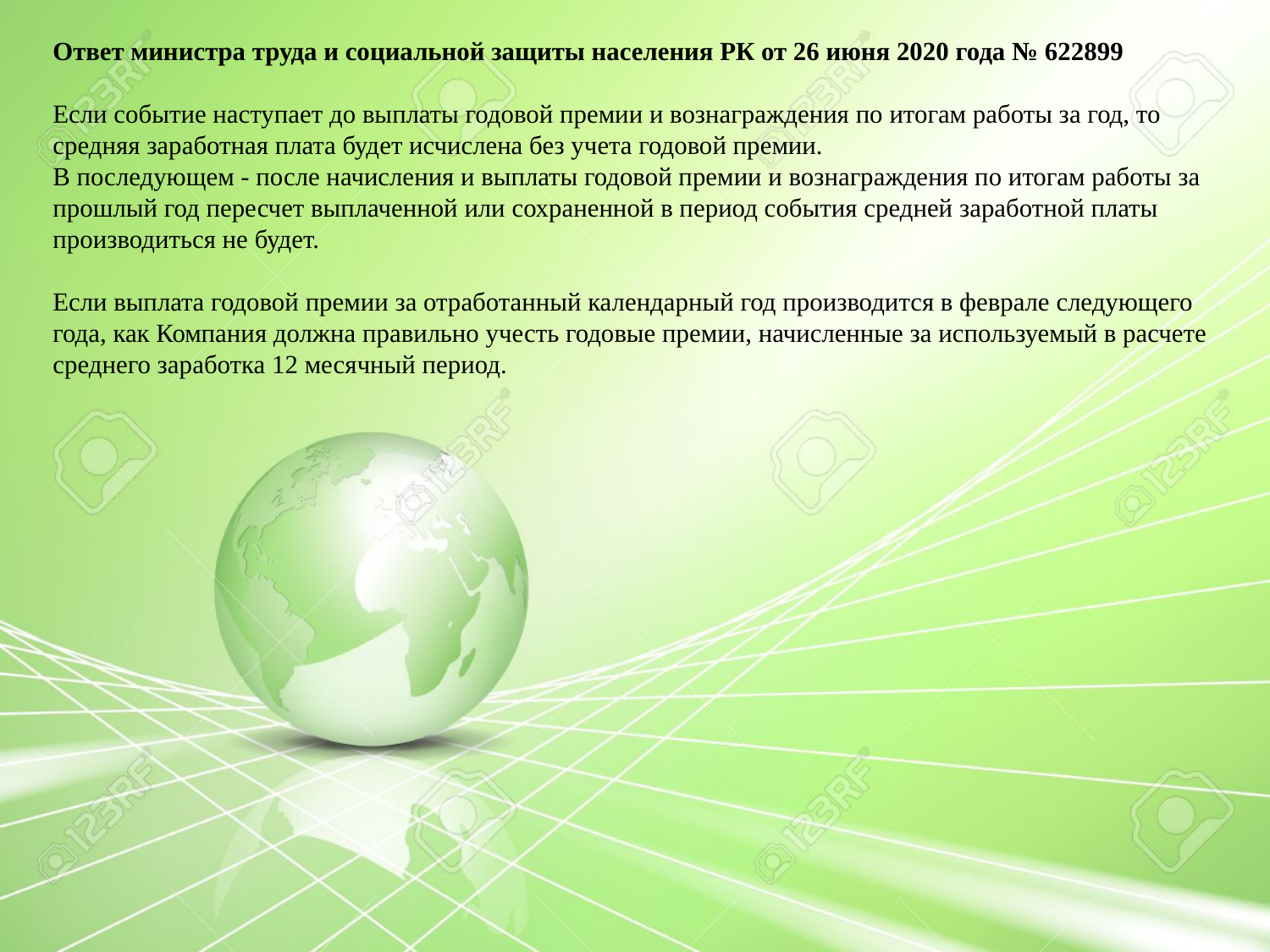

Ответ министра труда и социальной защиты населения РК от 26 июня 2020 года № 622899

Если событие наступает до выплаты годовой премии и вознаграждения по итогам работы за год, то средняя заработная плата будет исчислена без учета годовой премии.
В последующем - после начисления и выплаты годовой премии и вознаграждения по итогам работы за прошлый год пересчет выплаченной или сохраненной в период события средней заработной платы производиться не будет.

Если выплата годовой премии за отработанный календарный год производится в феврале следующего года, как Компания должна правильно учесть годовые премии, начисленные за используемый в расчете среднего заработка 12 месячный период.